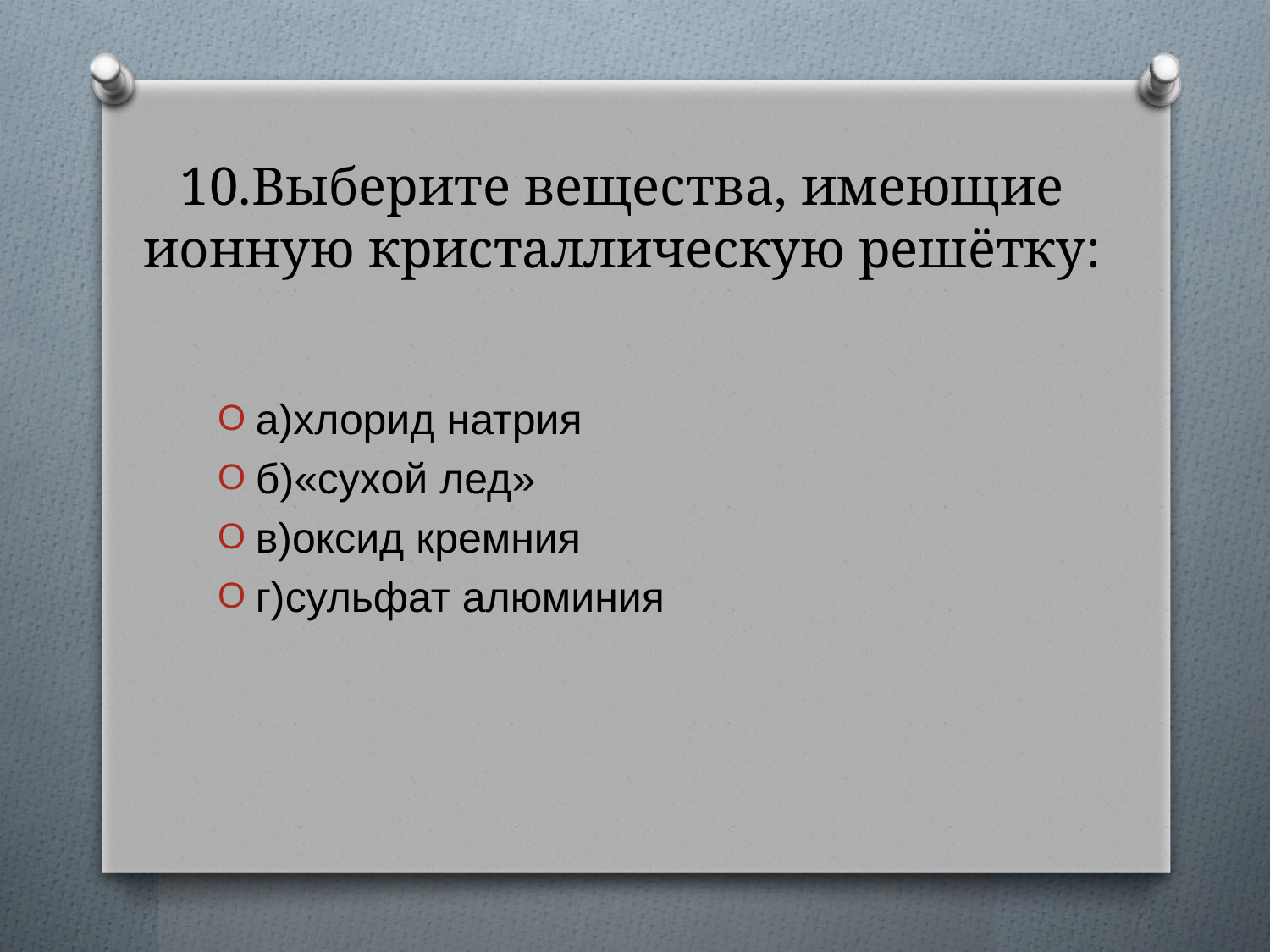

# 10.Выберите вещества, имеющие ионную кристаллическую решётку:
а)хлорид натрия
б)«сухой лед»
в)оксид кремния
г)сульфат алюминия